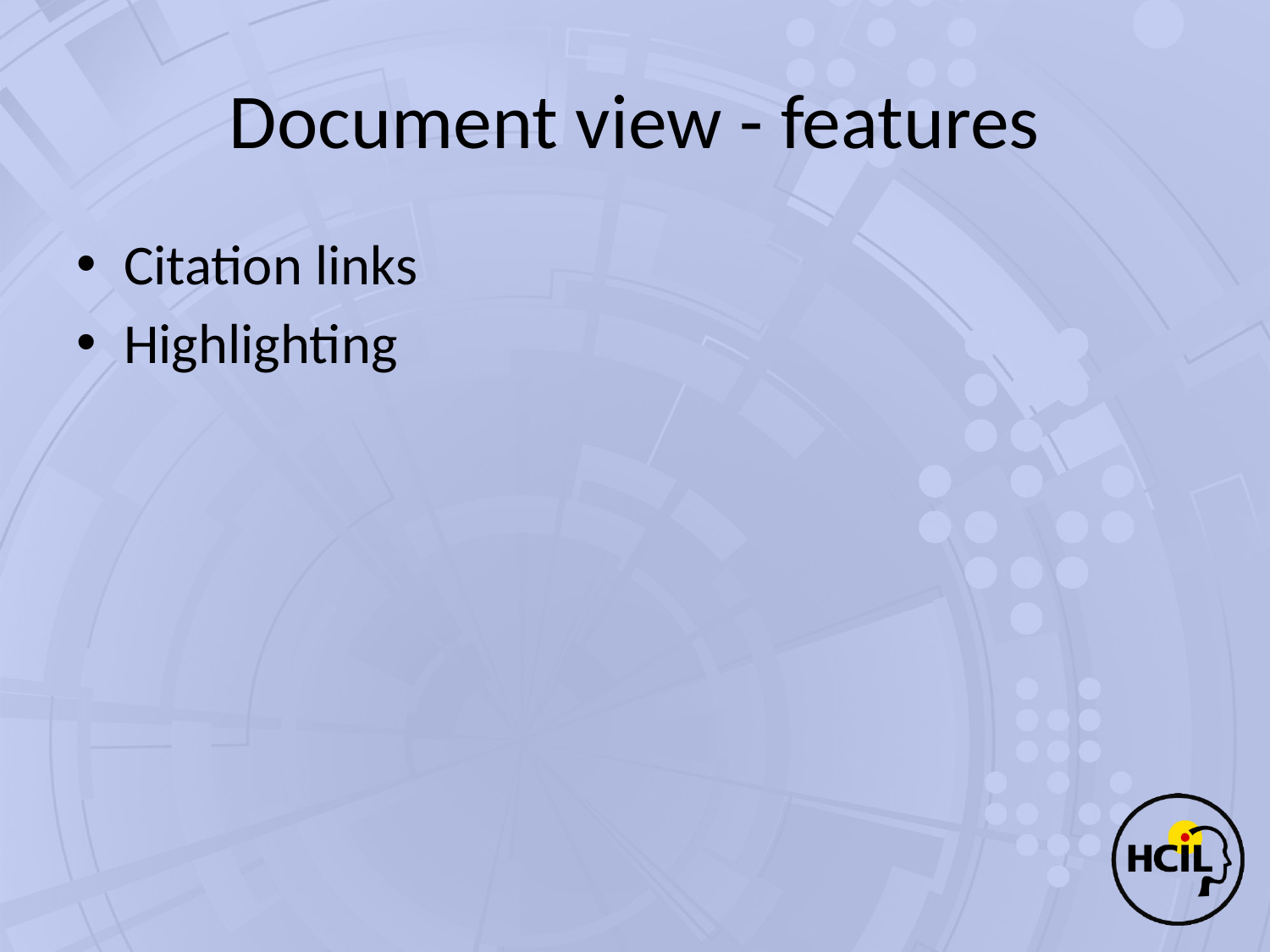

# Document view - features
Citation links
Highlighting